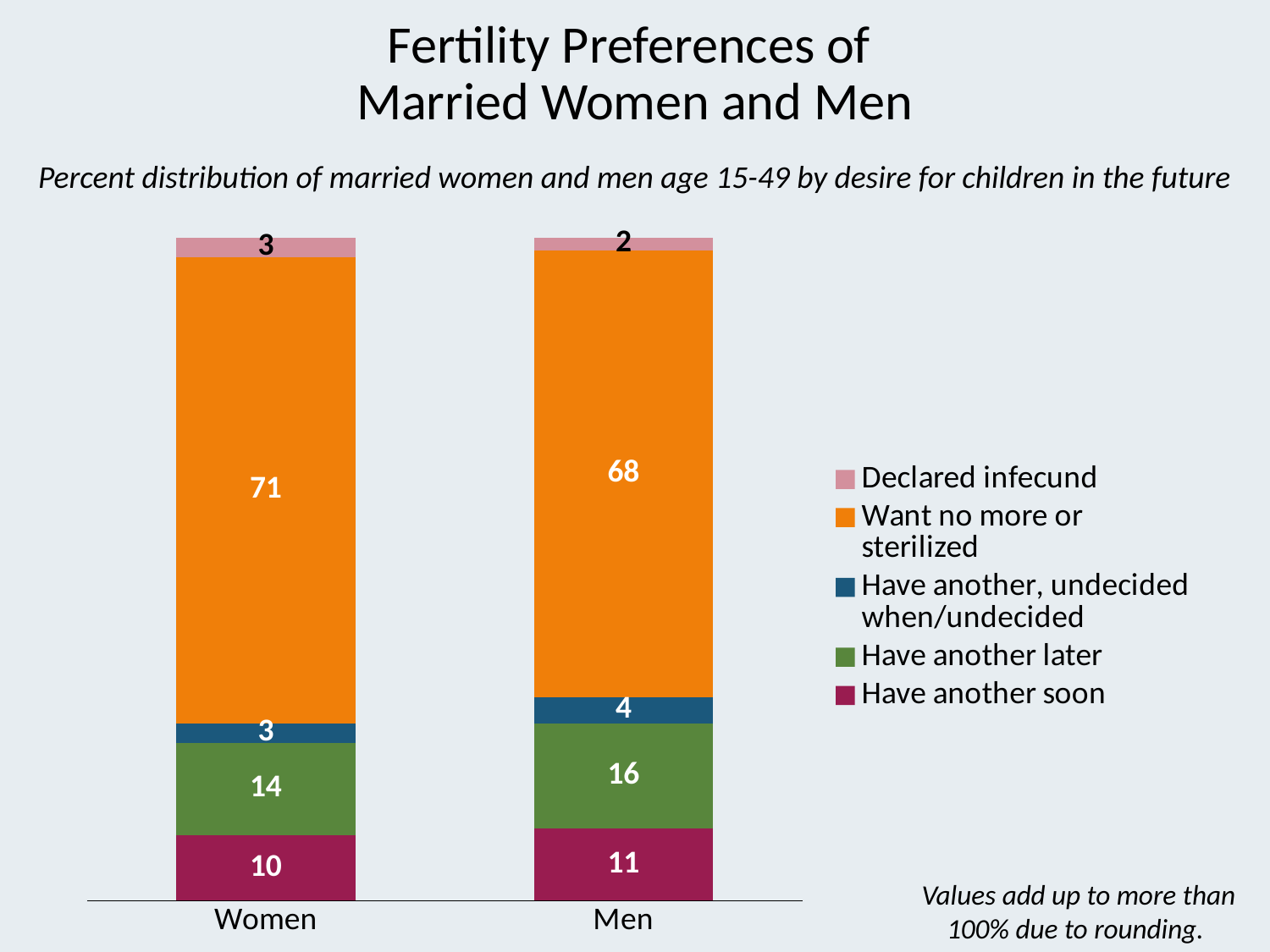

# Fertility Preferences of Married Women and Men
Percent distribution of married women and men age 15-49 by desire for children in the future

### Chart

| Category | Have another soon | Have another later | Have another, undecided when/undecided | Want no more or sterilized | Declared infecund |
|---|---|---|---|---|---|
| Women | 10.0 | 14.0 | 3.0 | 71.0 | 3.0 |
| Men | 11.0 | 16.0 | 4.0 | 68.0 | 2.0 |
Values add up to more than 100% due to rounding.